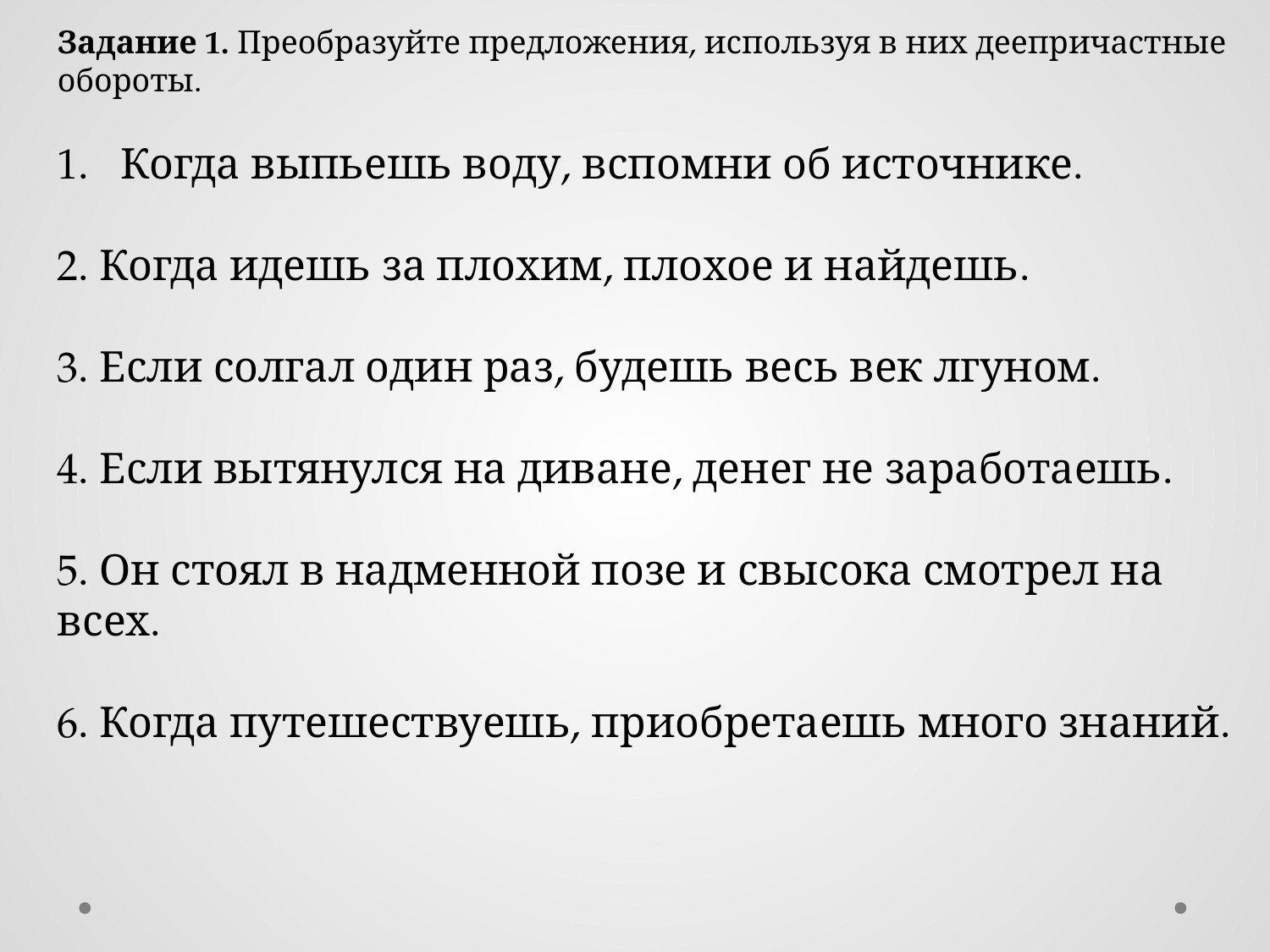

Задание 1. Преобразуйте предложения, используя в них деепричастные обороты.

Когда выпьешь воду, вспомни об источнике.

2. Когда идешь за плохим, плохое и найдешь.

3. Если солгал один раз, будешь весь век лгуном.

4. Если вытянулся на диване, денег не заработаешь.

5. Он стоял в надменной позе и свысока смотрел на всех.

6. Когда путешествуешь, приобретаешь много знаний.